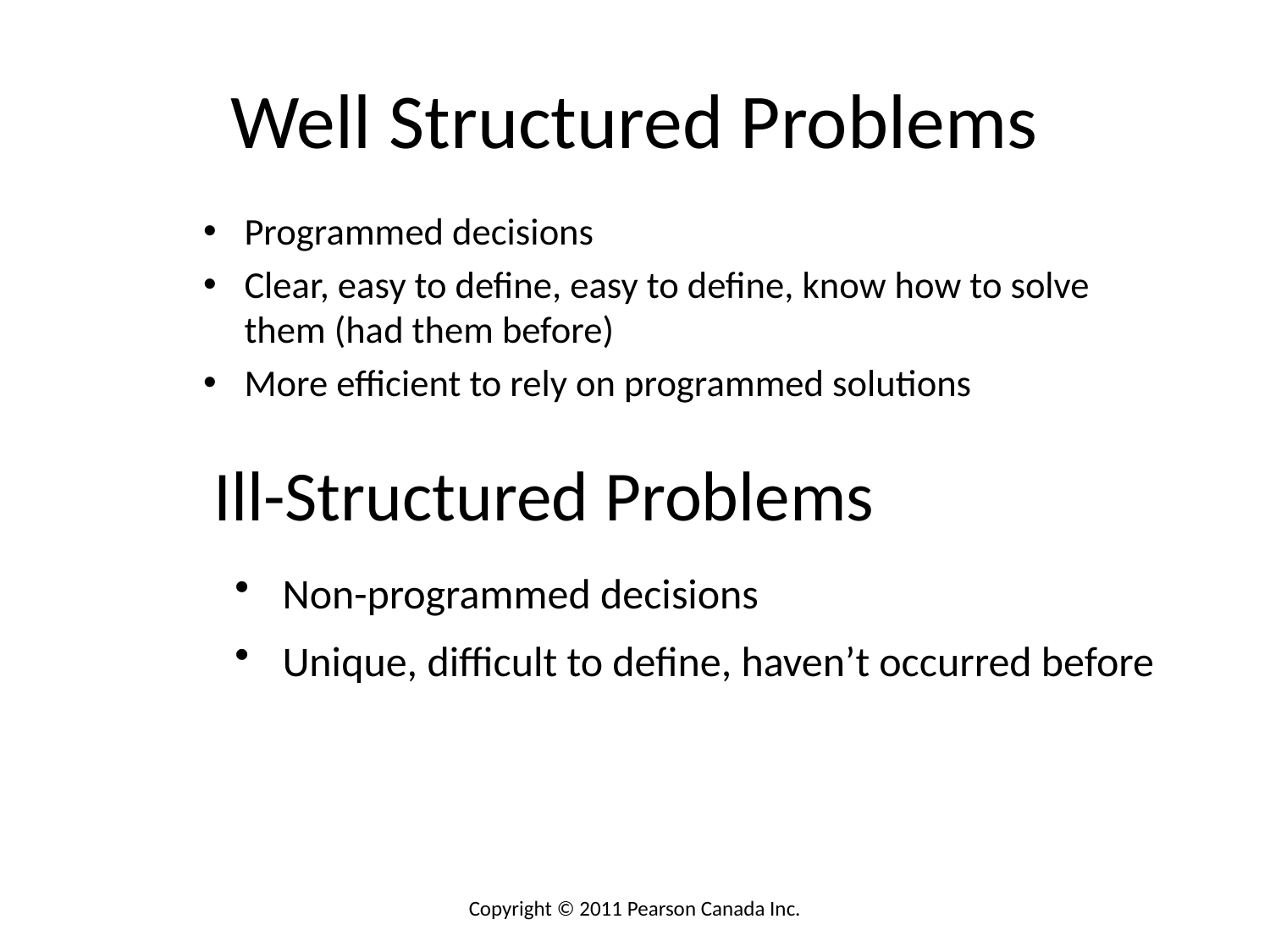

# Well Structured Problems
Programmed decisions
Clear, easy to define, easy to define, know how to solve them (had them before)
More efficient to rely on programmed solutions
Ill-Structured Problems
Non-programmed decisions
Unique, difficult to define, haven’t occurred before

Copyright © 2011 Pearson Canada Inc.